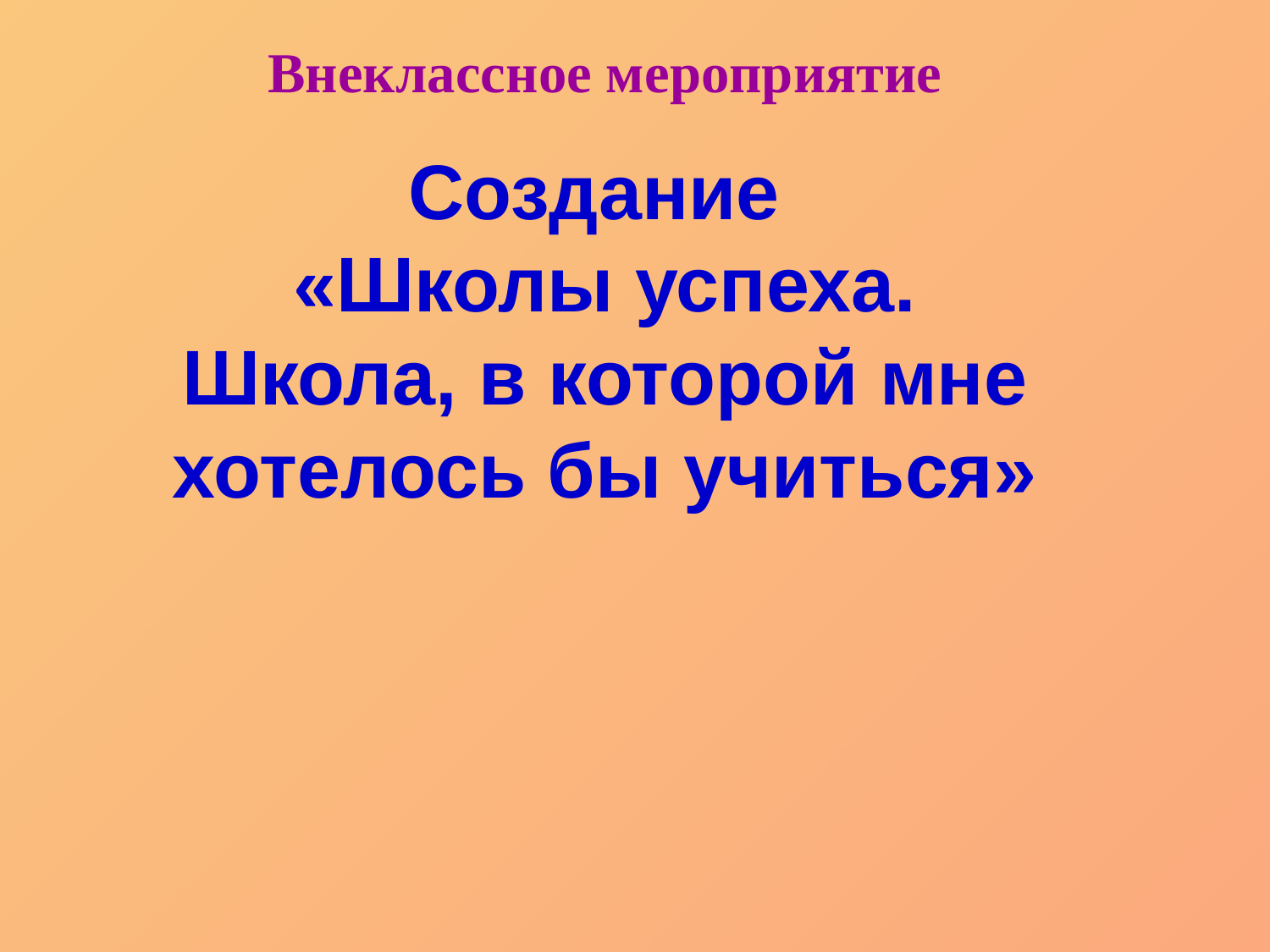

Внеклассное мероприятие

Создание
«Школы успеха.
Школа, в которой мне хотелось бы учиться»